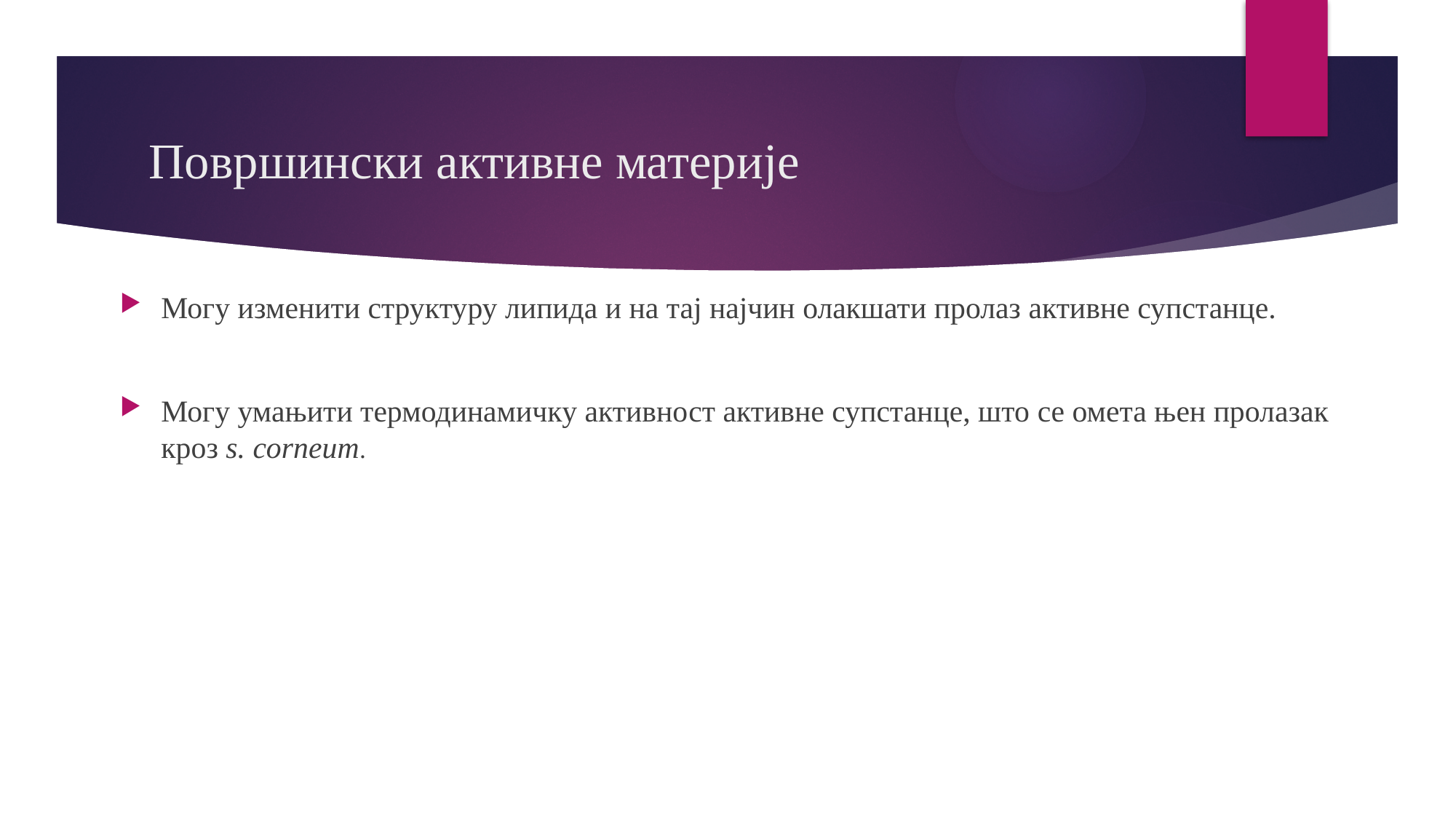

# Површински активне материје
Могу изменити структуру липида и на тај најчин олакшати пролаз активне супстанце.

Могу умањити термодинамичку активност активне супстанце, што се омета њен пролазак кроз s. corneum.